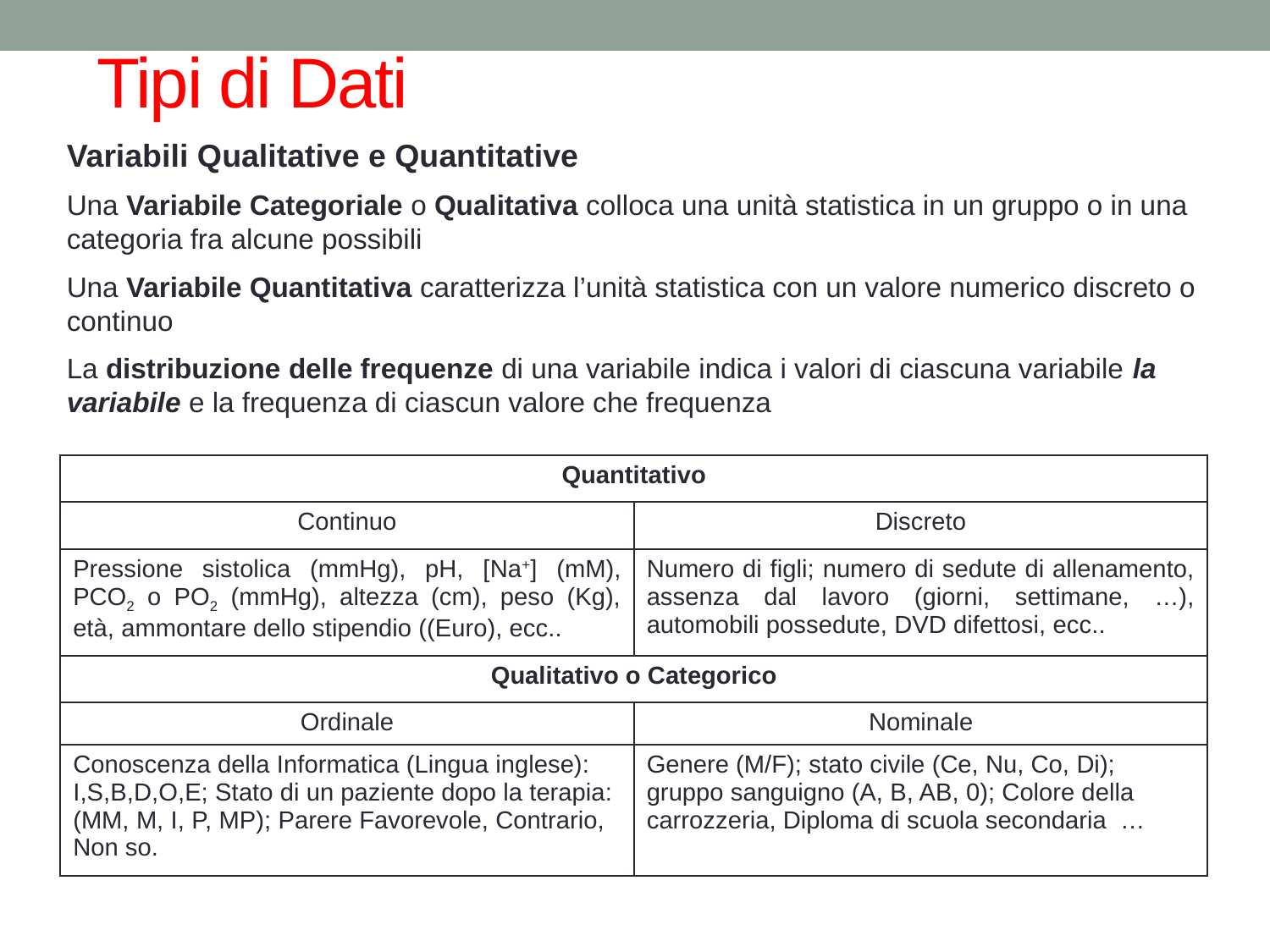

# Tipi di Dati
Variabili Qualitative e Quantitative
Una Variabile Categoriale o Qualitativa colloca una unità statistica in un gruppo o in una categoria fra alcune possibili
Una Variabile Quantitativa caratterizza l’unità statistica con un valore numerico discreto o continuo
La distribuzione delle frequenze di una variabile indica i valori di ciascuna variabile la variabile e la frequenza di ciascun valore che frequenza
| Quantitativo |  |
| --- | --- |
| Continuo | Discreto |
| Pressione sistolica (mmHg), pH, [Na+] (mM), PCO2 o PO2 (mmHg), altezza (cm), peso (Kg), età, ammontare dello stipendio ((Euro), ecc.. | Numero di figli; numero di sedute di allenamento, assenza dal lavoro (giorni, settimane, …), automobili possedute, DVD difettosi, ecc.. |
| Qualitativo o Categorico |  |
| Ordinale | Nominale |
| Conoscenza della Informatica (Lingua inglese): I,S,B,D,O,E; Stato di un paziente dopo la terapia: (MM, M, I, P, MP); Parere Favorevole, Contrario, Non so. | Genere (M/F); stato civile (Ce, Nu, Co, Di); gruppo sanguigno (A, B, AB, 0); Colore della carrozzeria, Diploma di scuola secondaria … |